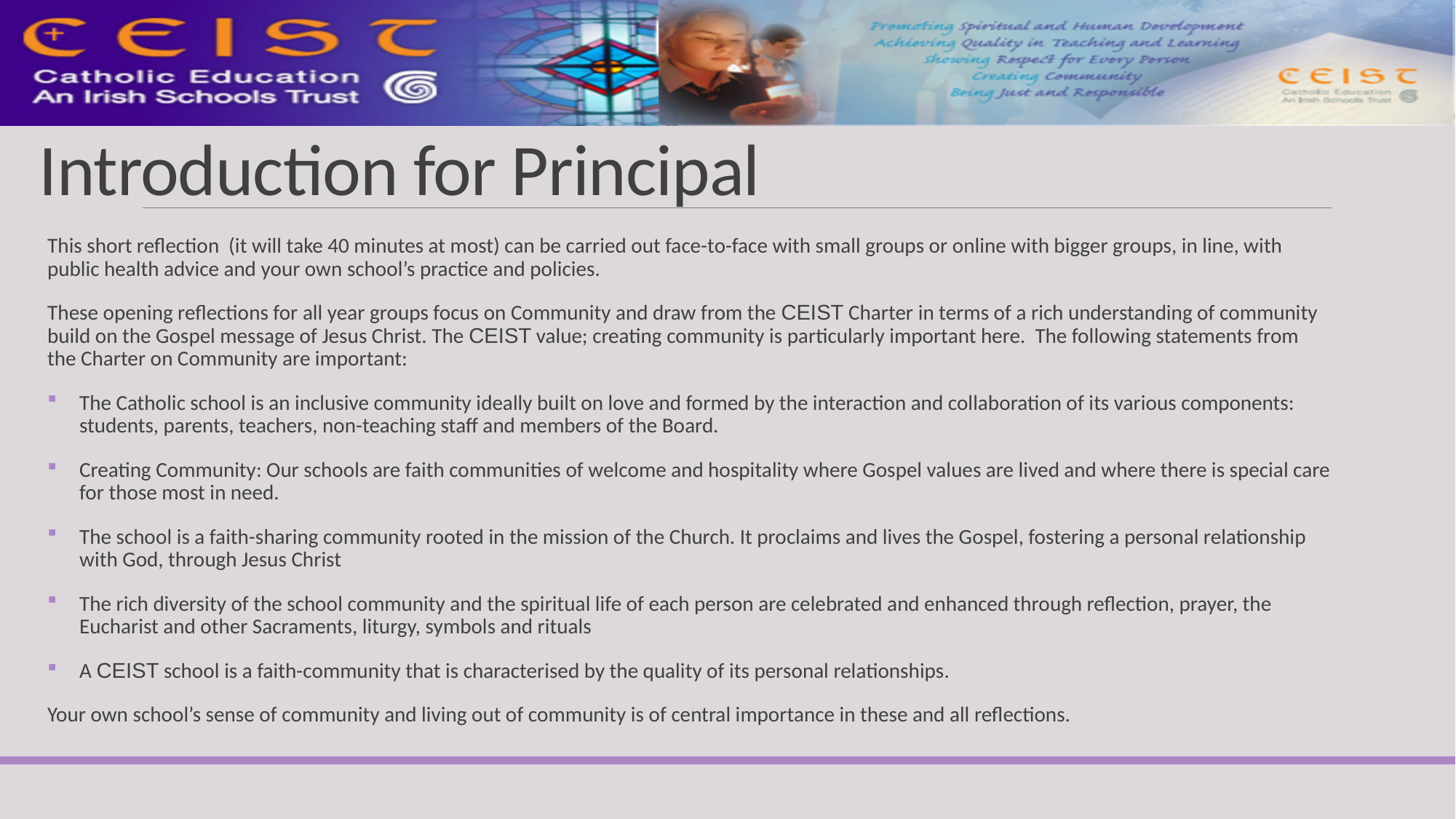

# Introduction for Principal
This short reflection  (it will take 40 minutes at most) can be carried out face-to-face with small groups or online with bigger groups, in line, with public health advice and your own school’s practice and policies.
These opening reflections for all year groups focus on Community and draw from the CEIST Charter in terms of a rich understanding of community build on the Gospel message of Jesus Christ. The CEIST value; creating community is particularly important here.  The following statements from the Charter on Community are important:
The Catholic school is an inclusive community ideally built on love and formed by the interaction and collaboration of its various components: students, parents, teachers, non-teaching staff and members of the Board.
Creating Community: Our schools are faith communities of welcome and hospitality where Gospel values are lived and where there is special care for those most in need.
The school is a faith-sharing community rooted in the mission of the Church. It proclaims and lives the Gospel, fostering a personal relationship with God, through Jesus Christ
The rich diversity of the school community and the spiritual life of each person are celebrated and enhanced through reflection, prayer, the Eucharist and other Sacraments, liturgy, symbols and rituals
A CEIST school is a faith-community that is characterised by the quality of its personal relationships.
Your own school’s sense of community and living out of community is of central importance in these and all reflections.